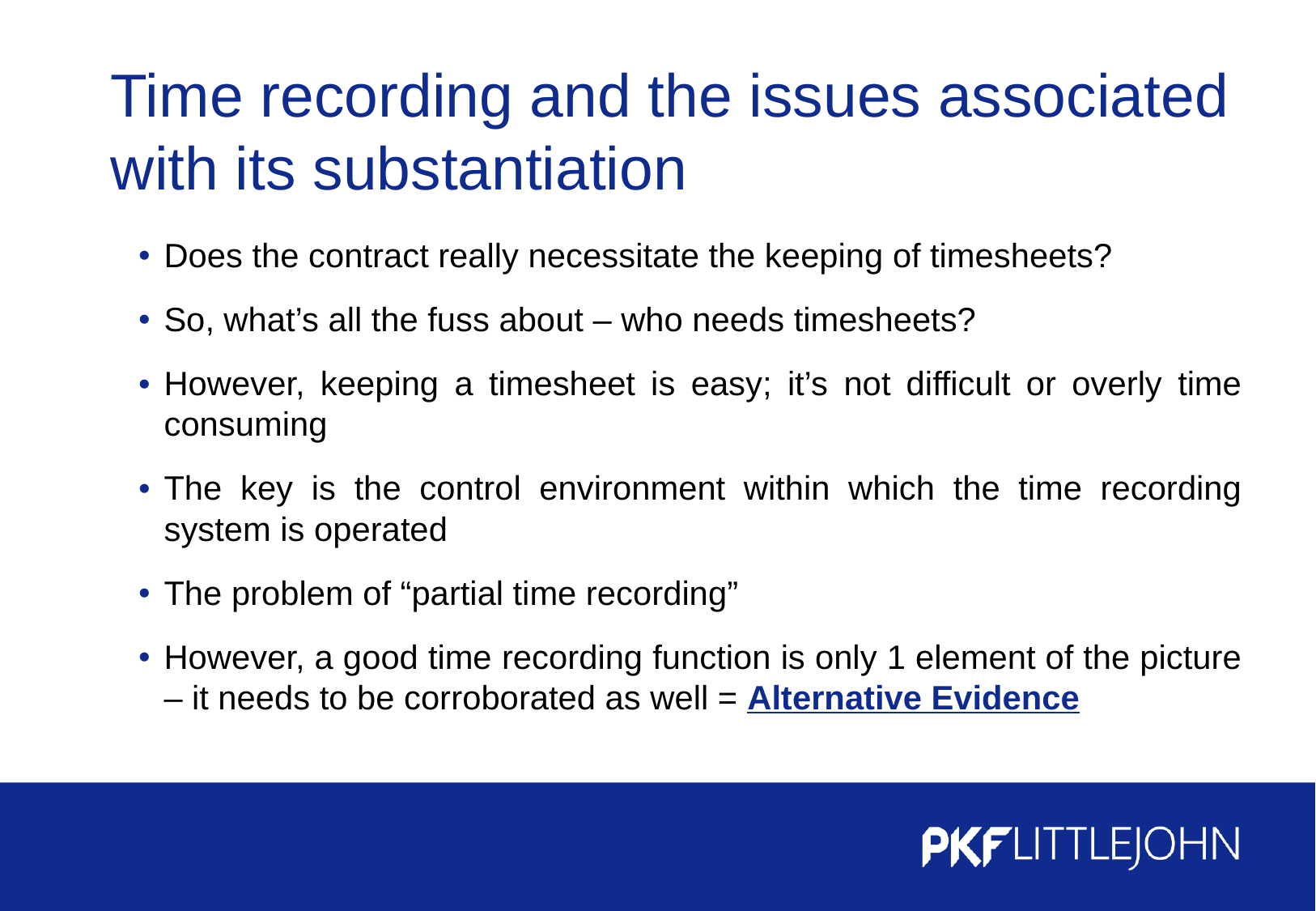

# Time recording and the issues associated with its substantiation
Does the contract really necessitate the keeping of timesheets?
So, what’s all the fuss about – who needs timesheets?
However, keeping a timesheet is easy; it’s not difficult or overly time consuming
The key is the control environment within which the time recording system is operated
The problem of “partial time recording”
However, a good time recording function is only 1 element of the picture – it needs to be corroborated as well = Alternative Evidence